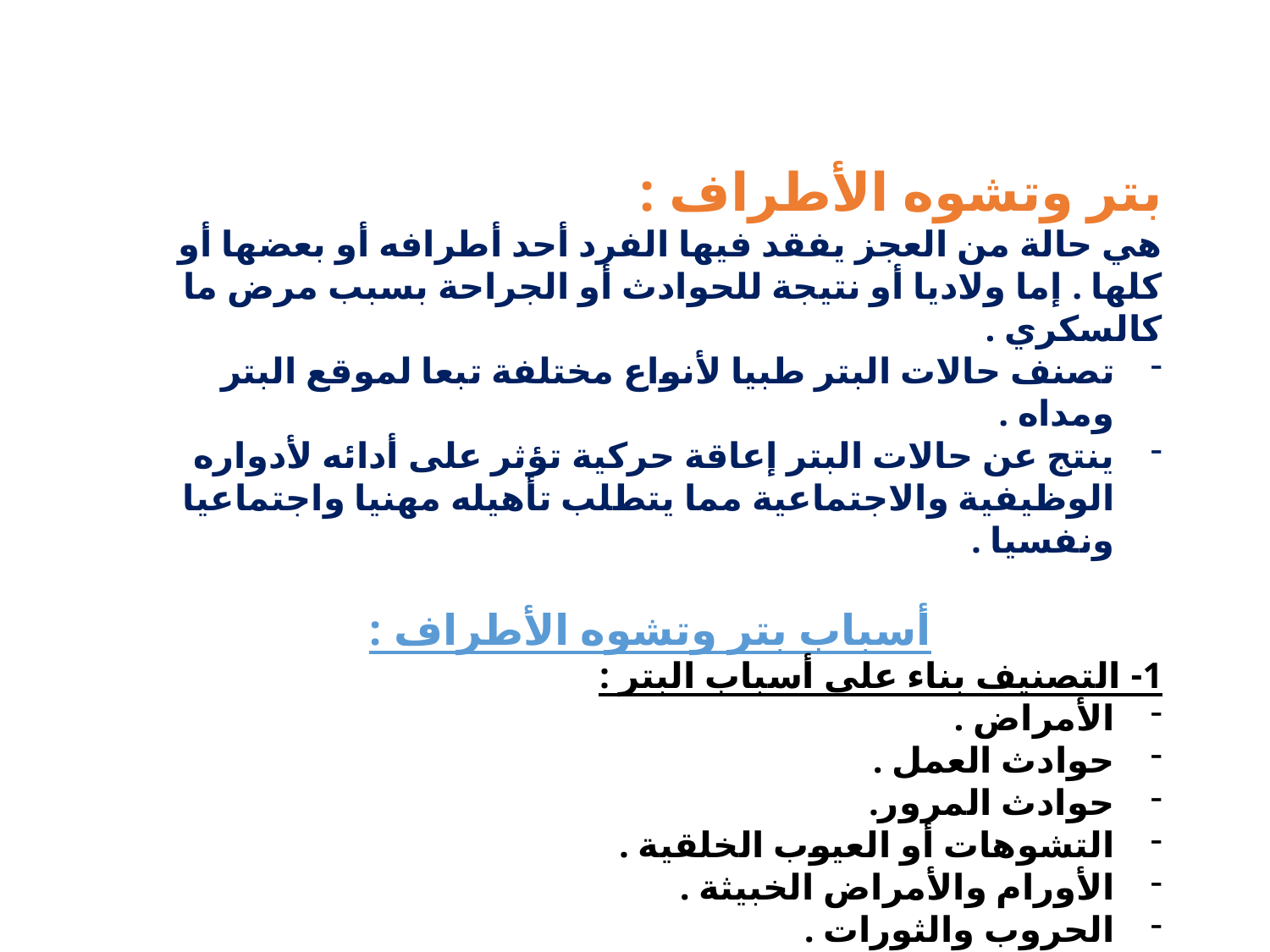

بتر وتشوه الأطراف :
هي حالة من العجز يفقد فيها الفرد أحد أطرافه أو بعضها أو كلها . إما ولاديا أو نتيجة للحوادث أو الجراحة بسبب مرض ما كالسكري .
تصنف حالات البتر طبيا لأنواع مختلفة تبعا لموقع البتر ومداه .
ينتج عن حالات البتر إعاقة حركية تؤثر على أدائه لأدواره الوظيفية والاجتماعية مما يتطلب تأهيله مهنيا واجتماعيا ونفسيا .

أسباب بتر وتشوه الأطراف :
1- التصنيف بناء على أسباب البتر :
الأمراض .
حوادث العمل .
حوادث المرور.
التشوهات أو العيوب الخلقية .
الأورام والأمراض الخبيثة .
الحروب والثورات .
الكوارث الطبيعية.
2- التصنيف بناء على العضو المبتور: أسباب لبتر الأطراف السفلية وأسباب لبتر الأطراف العلوية .